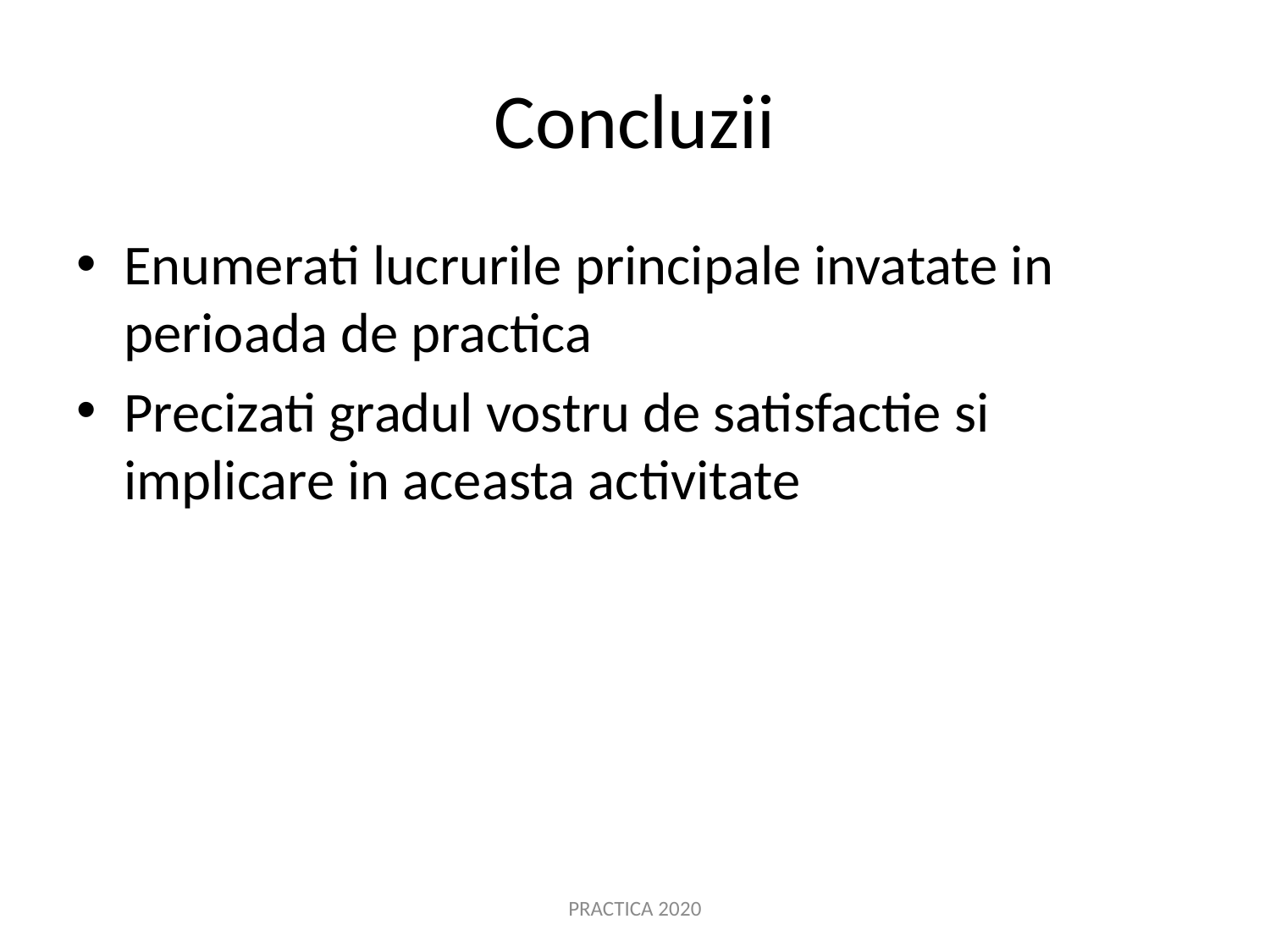

# Concluzii
Enumerati lucrurile principale invatate in perioada de practica
Precizati gradul vostru de satisfactie si implicare in aceasta activitate
PRACTICA 2020